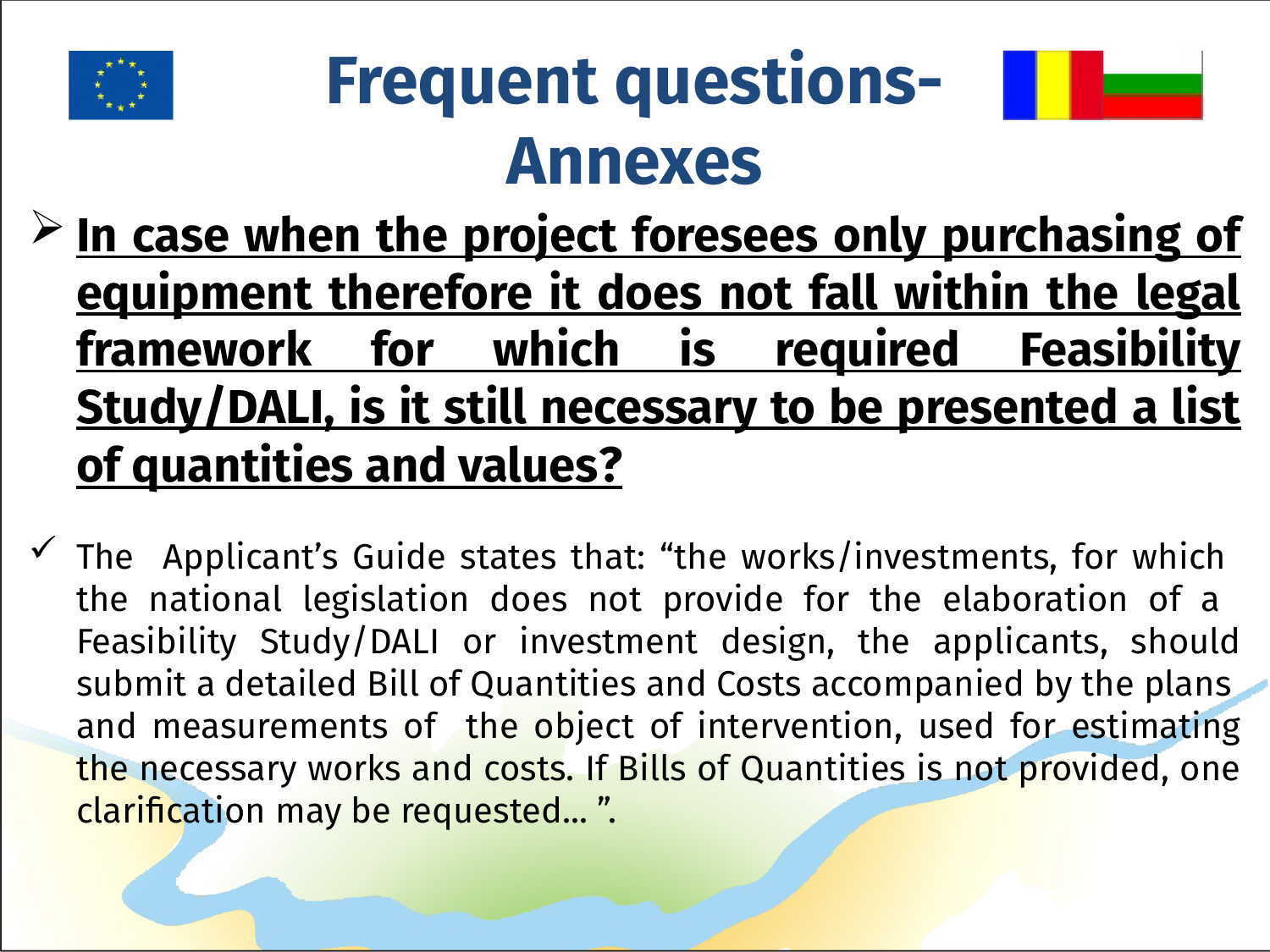

# Frequent questions- Annexes
In case when the project foresees only purchasing of equipment therefore it does not fall within the legal framework for which is required Feasibility Study/DALI, is it still necessary to be presented a list of quantities and values?

The  Applicant’s Guide states that: “the works/investments, for which  the national legislation does not provide for the elaboration of a  Feasibility Study/DALI or investment design, the applicants, should submit a detailed Bill of Quantities and Costs accompanied by the plans  and measurements of  the object of intervention, used for estimating the necessary works and costs. If Bills of Quantities is not provided, one clarification may be requested... ”.